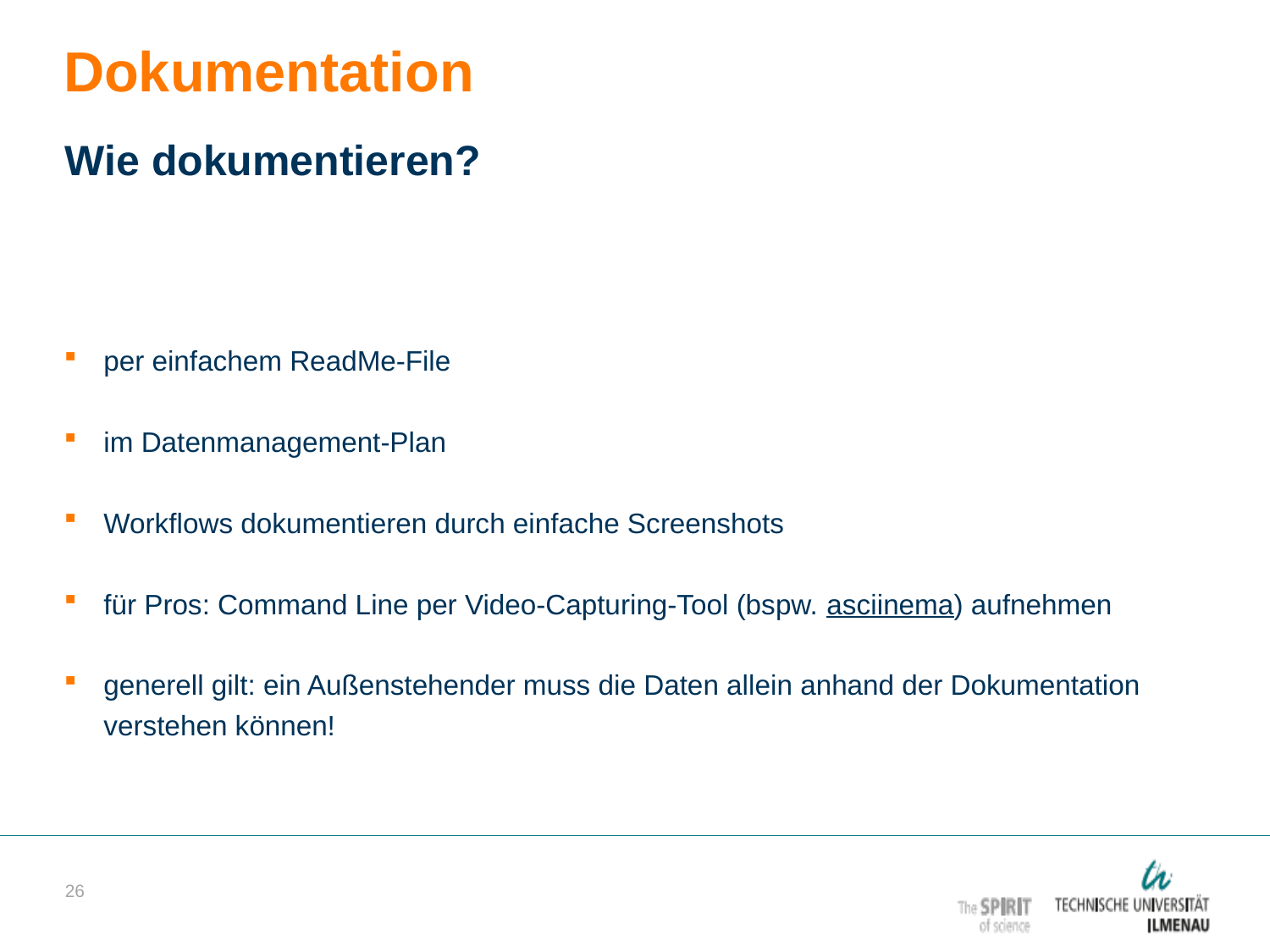

Dokumentation
Wie dokumentieren?
per einfachem ReadMe-File

im Datenmanagement-Plan

Workflows dokumentieren durch einfache Screenshots

für Pros: Command Line per Video-Capturing-Tool (bspw. asciinema) aufnehmen

generell gilt: ein Außenstehender muss die Daten allein anhand der Dokumentation verstehen können!
26